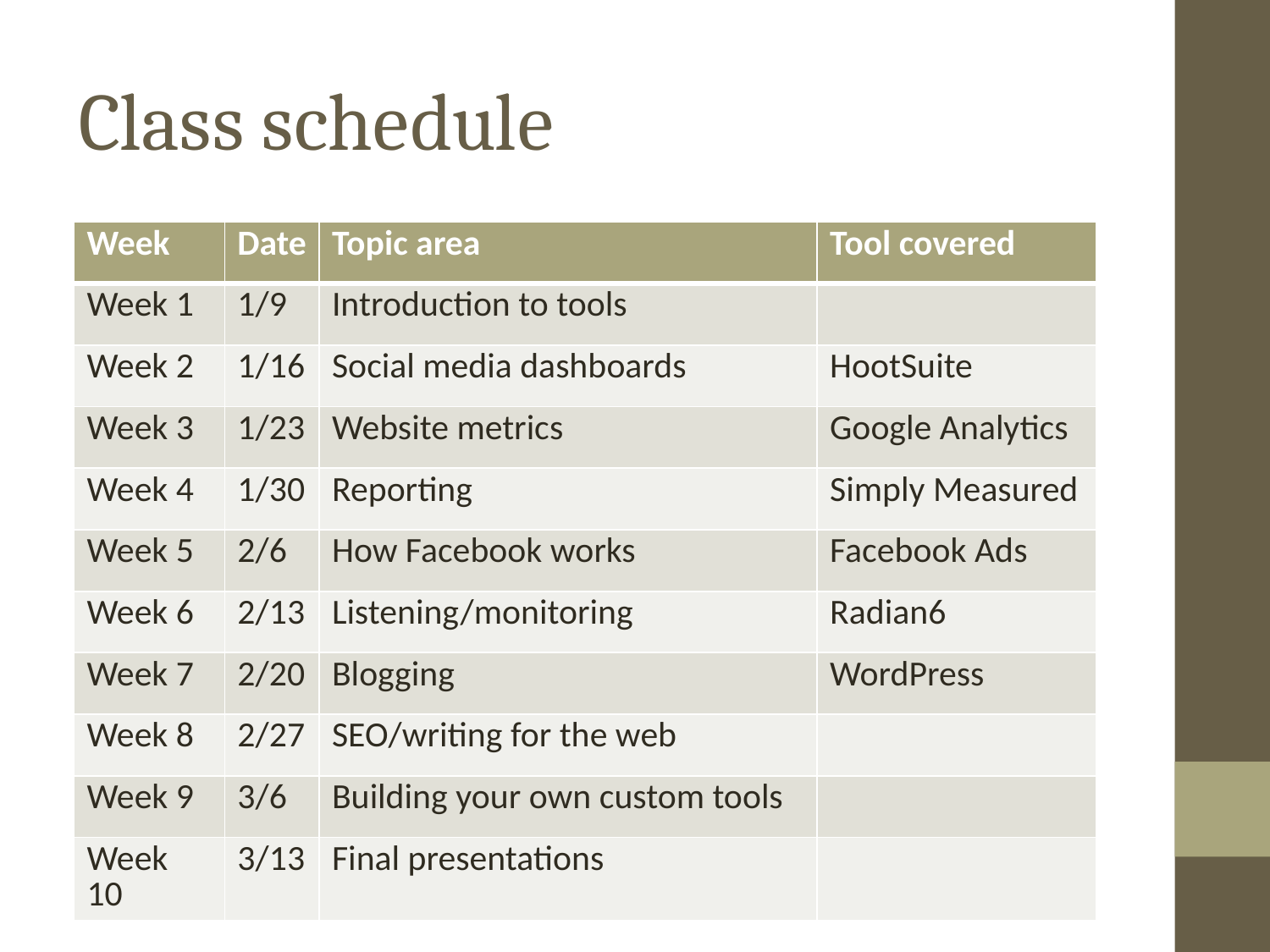

# Class schedule

| Week | Date | Topic area | Tool covered |
| --- | --- | --- | --- |
| Week 1 | 1/9 | Introduction to tools |  |
| Week 2 | 1/16 | Social media dashboards | HootSuite |
| Week 3 | 1/23 | Website metrics | Google Analytics |
| Week 4 | 1/30 | Reporting | Simply Measured |
| Week 5 | 2/6 | How Facebook works | Facebook Ads |
| Week 6 | 2/13 | Listening/monitoring | Radian6 |
| Week 7 | 2/20 | Blogging | WordPress |
| Week 8 | 2/27 | SEO/writing for the web |  |
| Week 9 | 3/6 | Building your own custom tools |  |
| Week 10 | 3/13 | Final presentations |  |